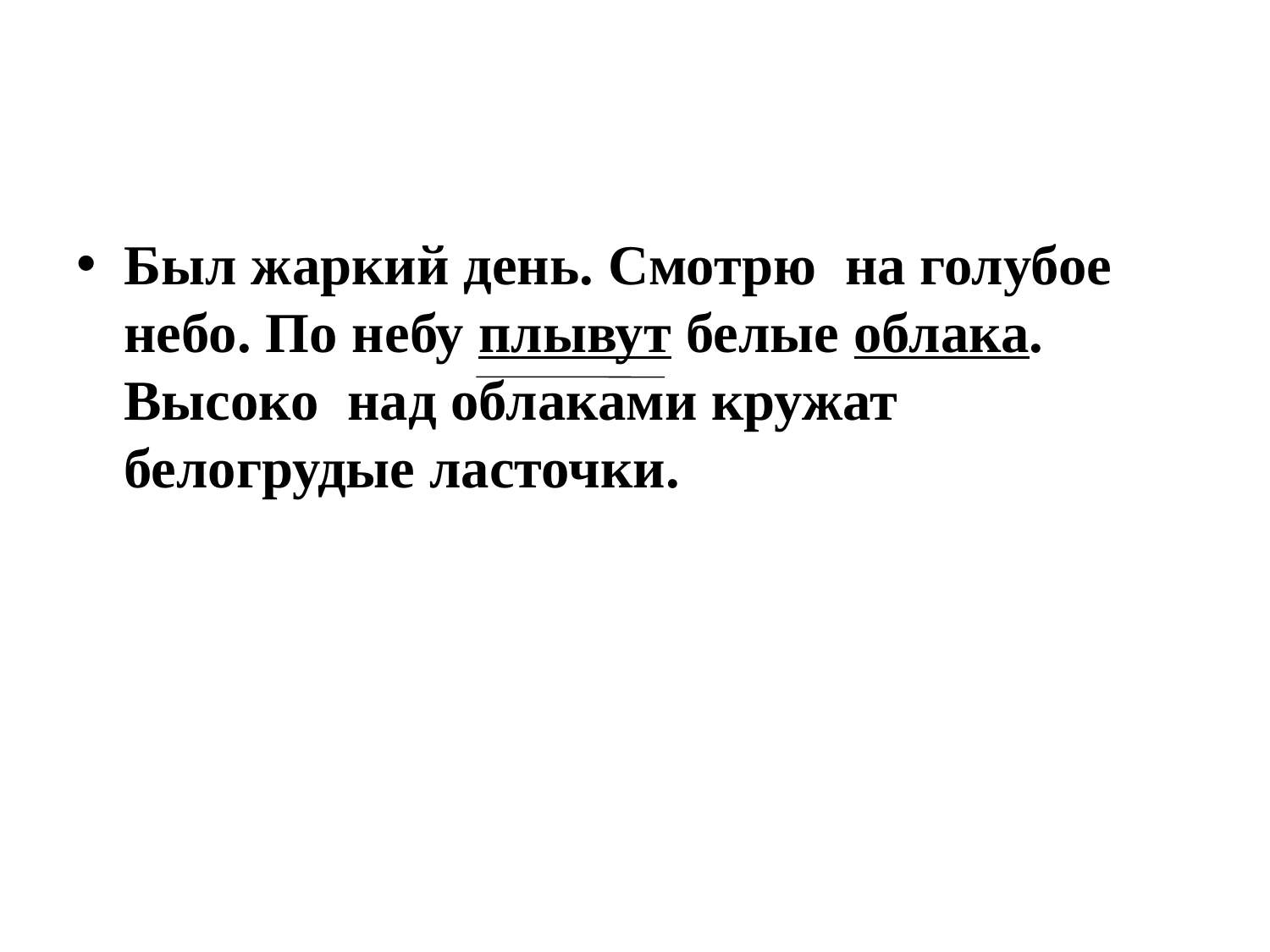

#
Был жаркий день. Смотрю  на голубое небо. По небу плывут белые облака. Высоко  над облаками кружат белогрудые ласточки.